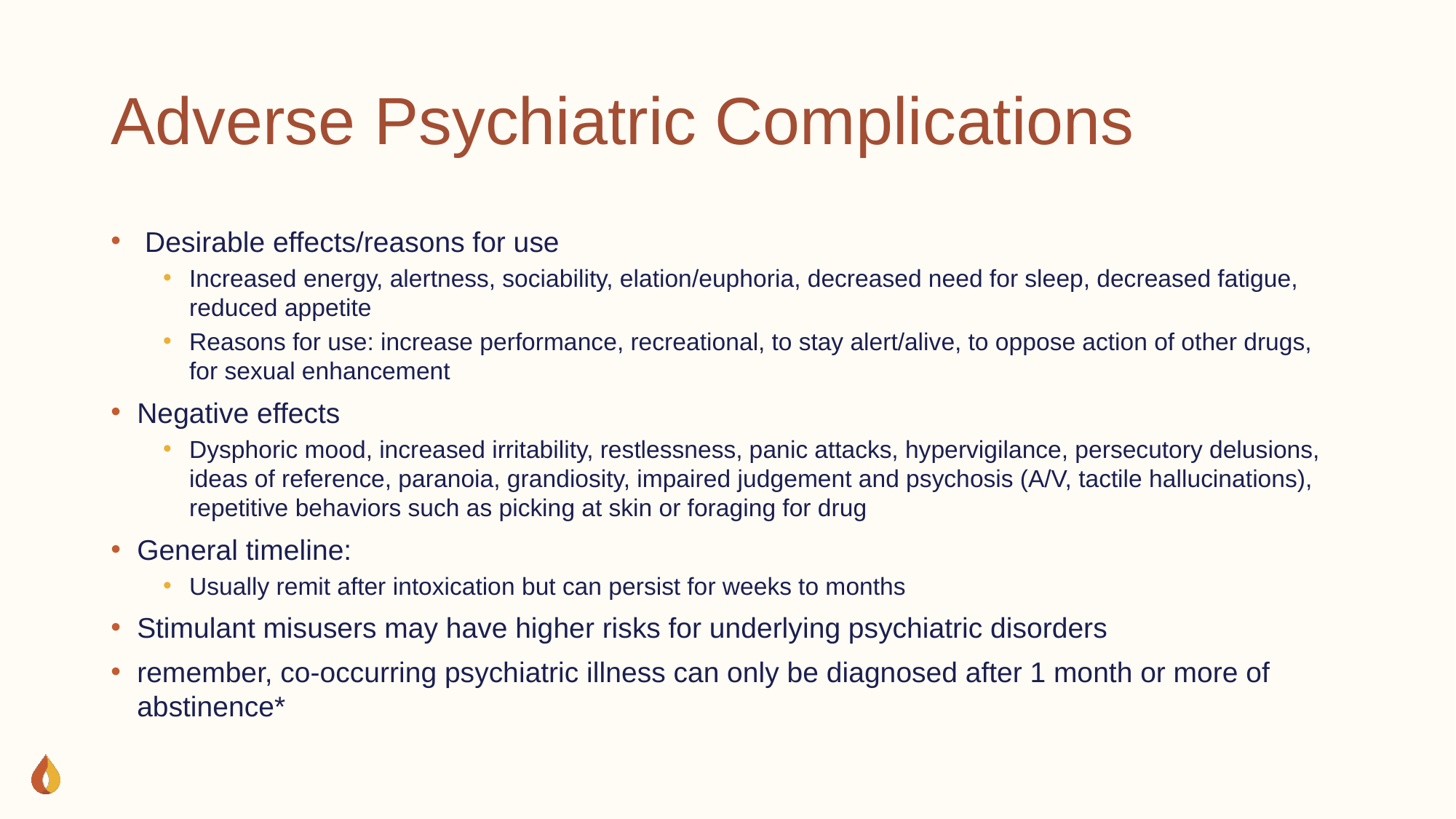

# Adverse Psychiatric Complications
 Desirable effects/reasons for use
Increased energy, alertness, sociability, elation/euphoria, decreased need for sleep, decreased fatigue, reduced appetite
Reasons for use: increase performance, recreational, to stay alert/alive, to oppose action of other drugs, for sexual enhancement
Negative effects
Dysphoric mood, increased irritability, restlessness, panic attacks, hypervigilance, persecutory delusions, ideas of reference, paranoia, grandiosity, impaired judgement and psychosis (A/V, tactile hallucinations), repetitive behaviors such as picking at skin or foraging for drug
General timeline:
Usually remit after intoxication but can persist for weeks to months
Stimulant misusers may have higher risks for underlying psychiatric disorders
remember, co-occurring psychiatric illness can only be diagnosed after 1 month or more of abstinence*